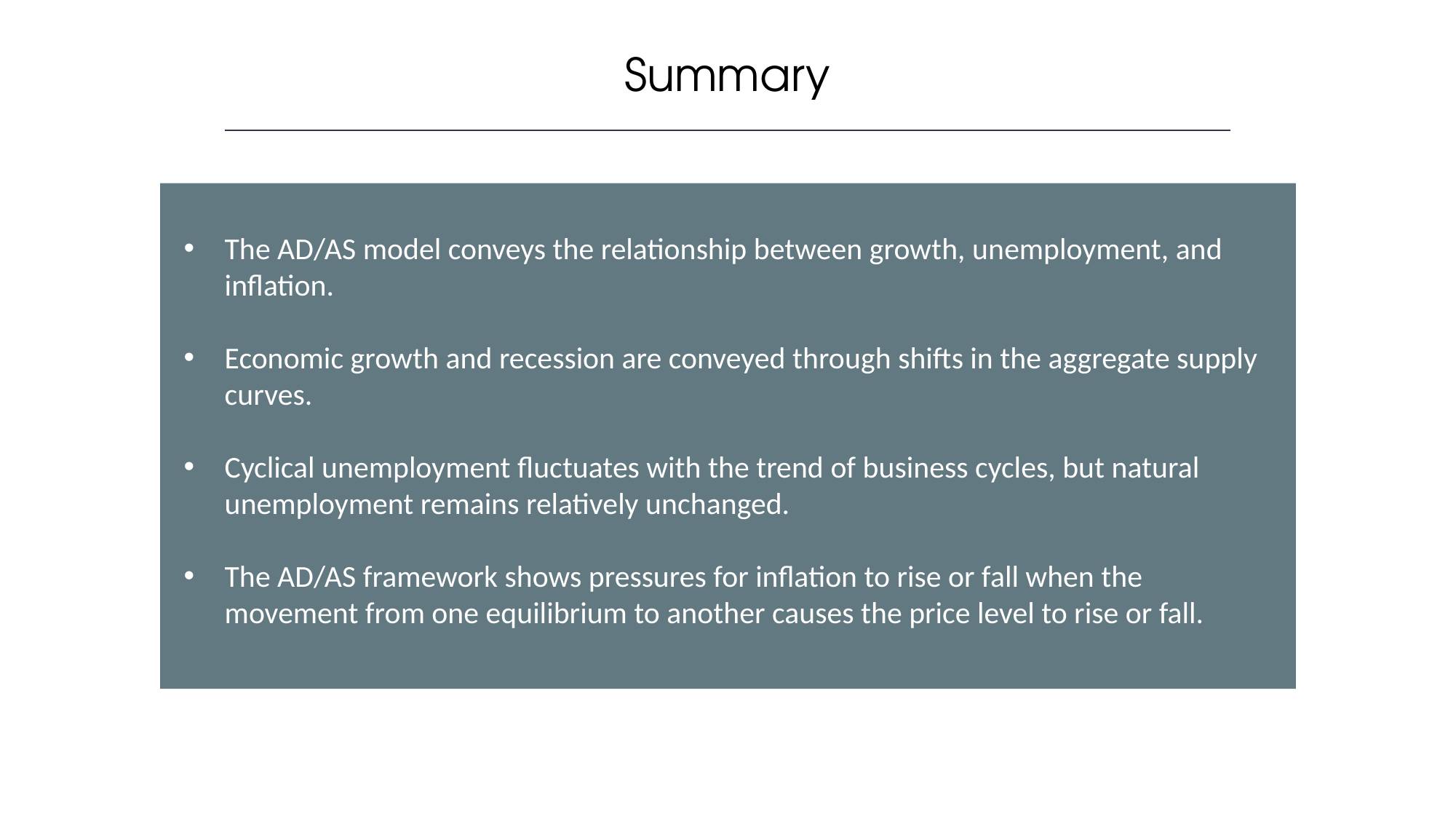

Summary

The AD/AS model conveys the relationship between growth, unemployment, and inflation.

Economic growth and recession are conveyed through shifts in the aggregate supply curves.

Cyclical unemployment fluctuates with the trend of business cycles, but natural unemployment remains relatively unchanged.

The AD/AS framework shows pressures for inflation to rise or fall when the movement from one equilibrium to another causes the price level to rise or fall.